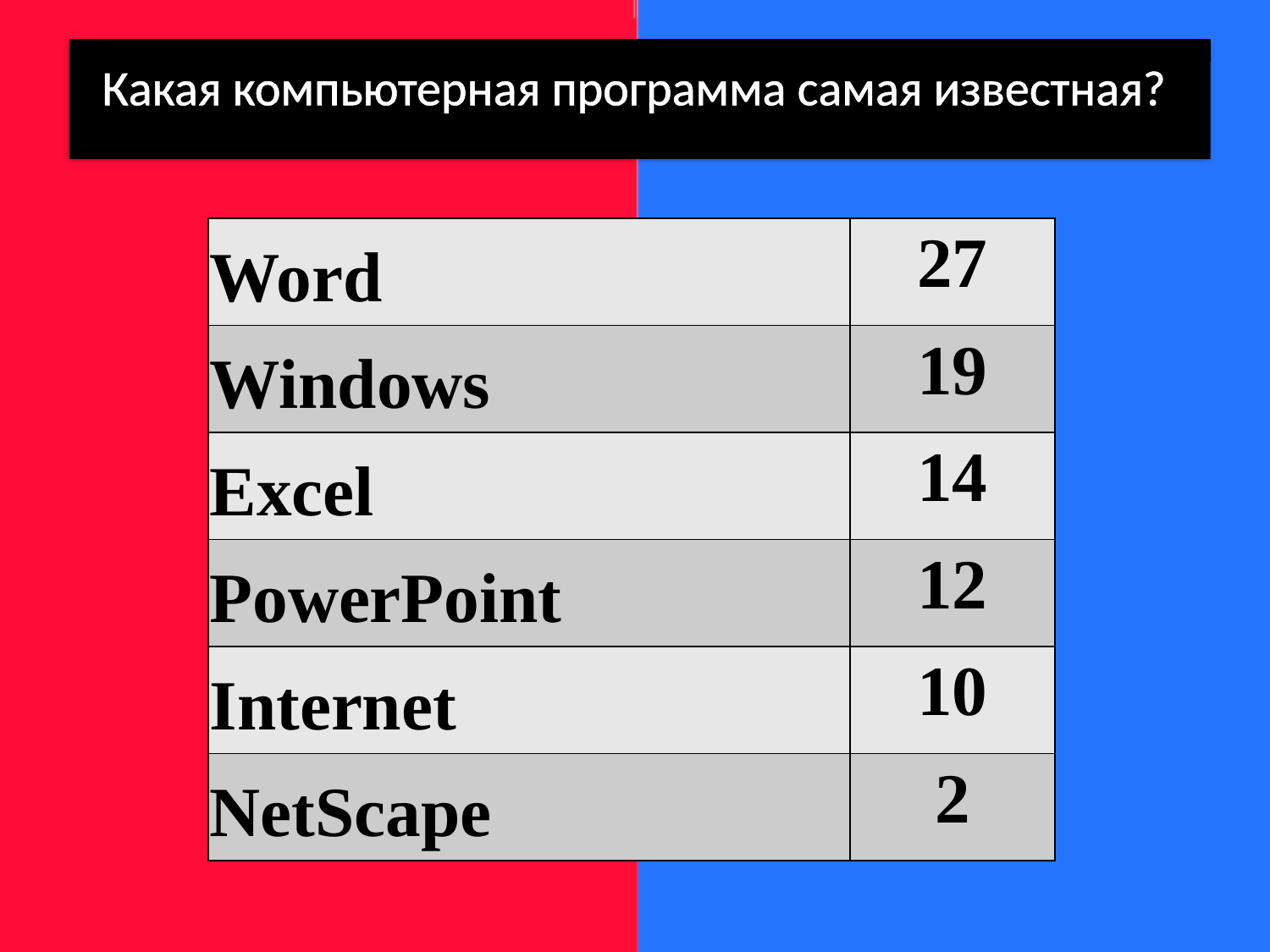

Какая компьютерная программа самая известная?
| Word | 27 |
| --- | --- |
| Windows | 19 |
| Excel | 14 |
| PowerPoint | 12 |
| Internet | 10 |
| NetScape | 2 |